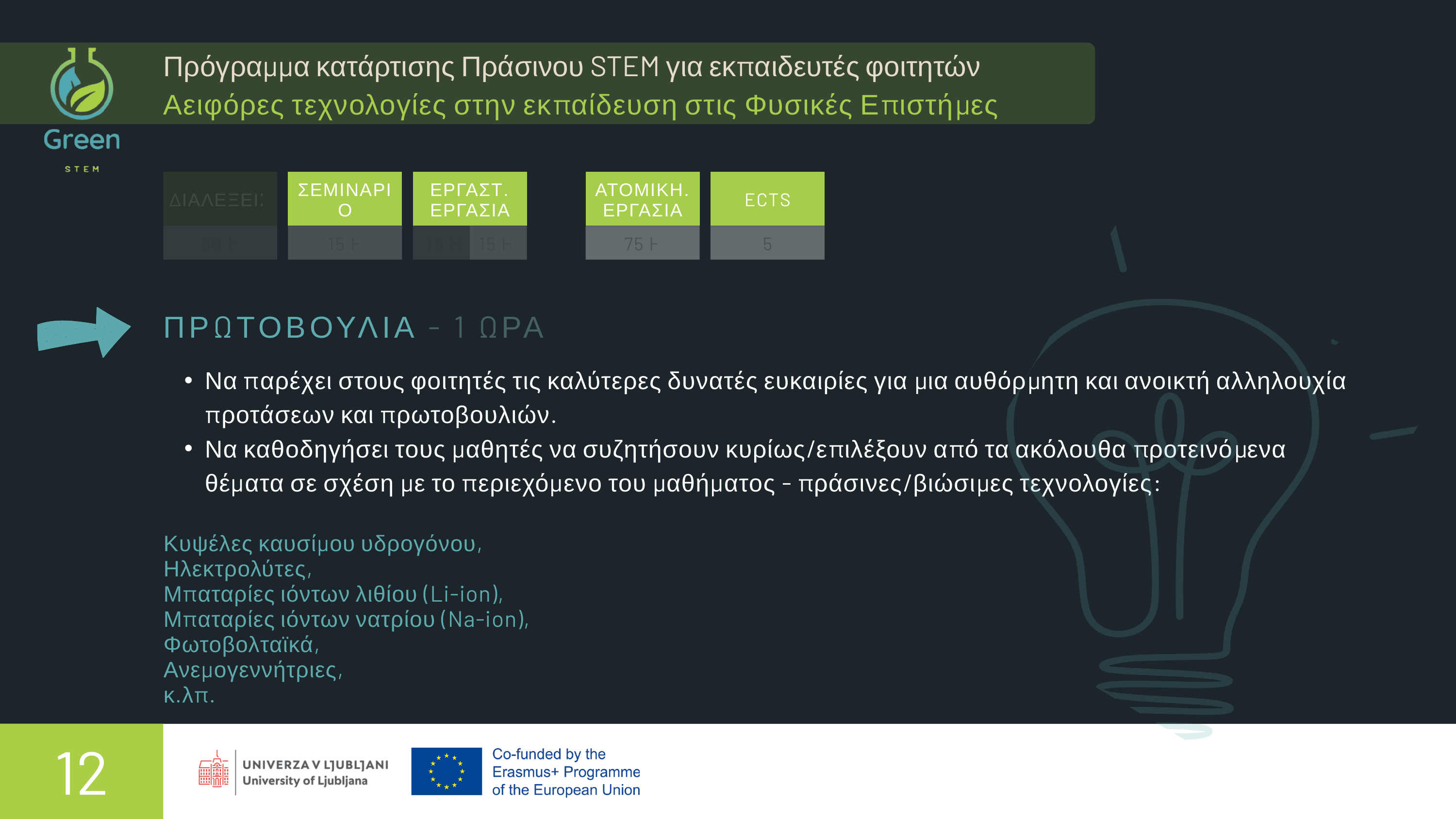

Πρόγραμμα κατάρτισης Πράσινου STEM για εκπαιδευτές φοιτητών
Αειφόρες τεχνολογίες στην εκπαίδευση στις Φυσικές Επιστήμες

ΔΙΑΛΕΞΕΙΣ

ΣΕΜΙΝΑΡΙΟ

ΕΡΓΑΣΤ. ΕΡΓΑΣΙΑ

ΑΤΟΜΙΚΗ. ΕΡΓΑΣΙΑ

ECTS

30 H

15 H

15 H

15 H

75 H

5

ΠΡΩΤΟΒΟΥΛΙΑ - 1 ΩΡΑ

Να παρέχει στους φοιτητές τις καλύτερες δυνατές ευκαιρίες για μια αυθόρμητη και ανοικτή αλληλουχία προτάσεων και πρωτοβουλιών.
Να καθοδηγήσει τους μαθητές να συζητήσουν κυρίως/επιλέξουν από τα ακόλουθα προτεινόμενα θέματα σε σχέση με το περιεχόμενο του μαθήματος - πράσινες/βιώσιμες τεχνολογίες:

Κυψέλες καυσίμου υδρογόνου,
Ηλεκτρολύτες,
Μπαταρίες ιόντων λιθίου (Li-ion),
Μπαταρίες ιόντων νατρίου (Na-ion),
Φωτοβολταϊκά,
Ανεμογεννήτριες,
κ.λπ.

12

Παρουσιάζεται από την Rachelle Beaudry